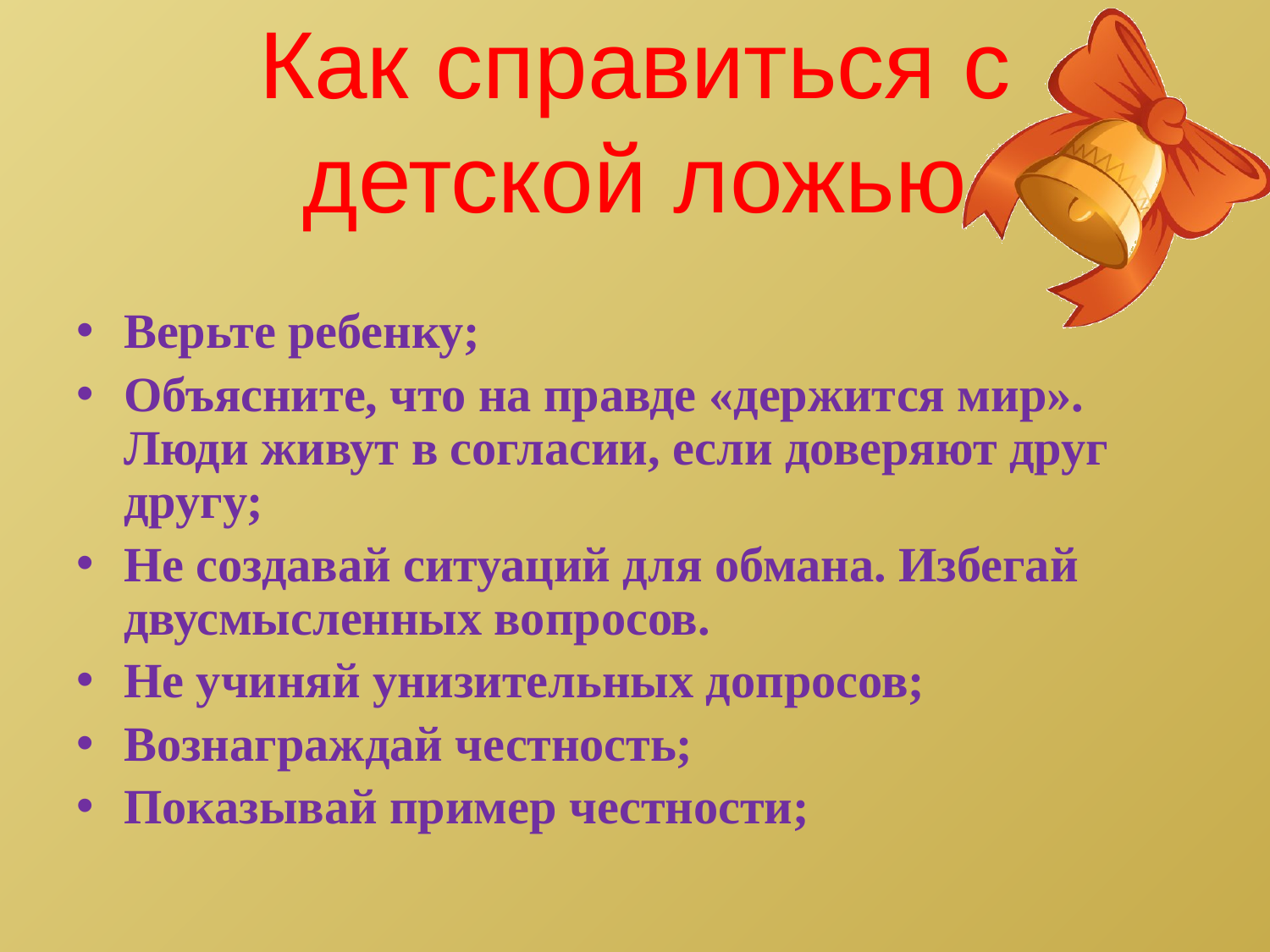

# Как справиться с детской ложью

Верьте ребенку;
Объясните, что на правде «держится мир». Люди живут в согласии, если доверяют друг другу;
Не создавай ситуаций для обмана. Избегай двусмысленных вопросов.
Не учиняй унизительных допросов;
Вознаграждай честность;
Показывай пример честности;